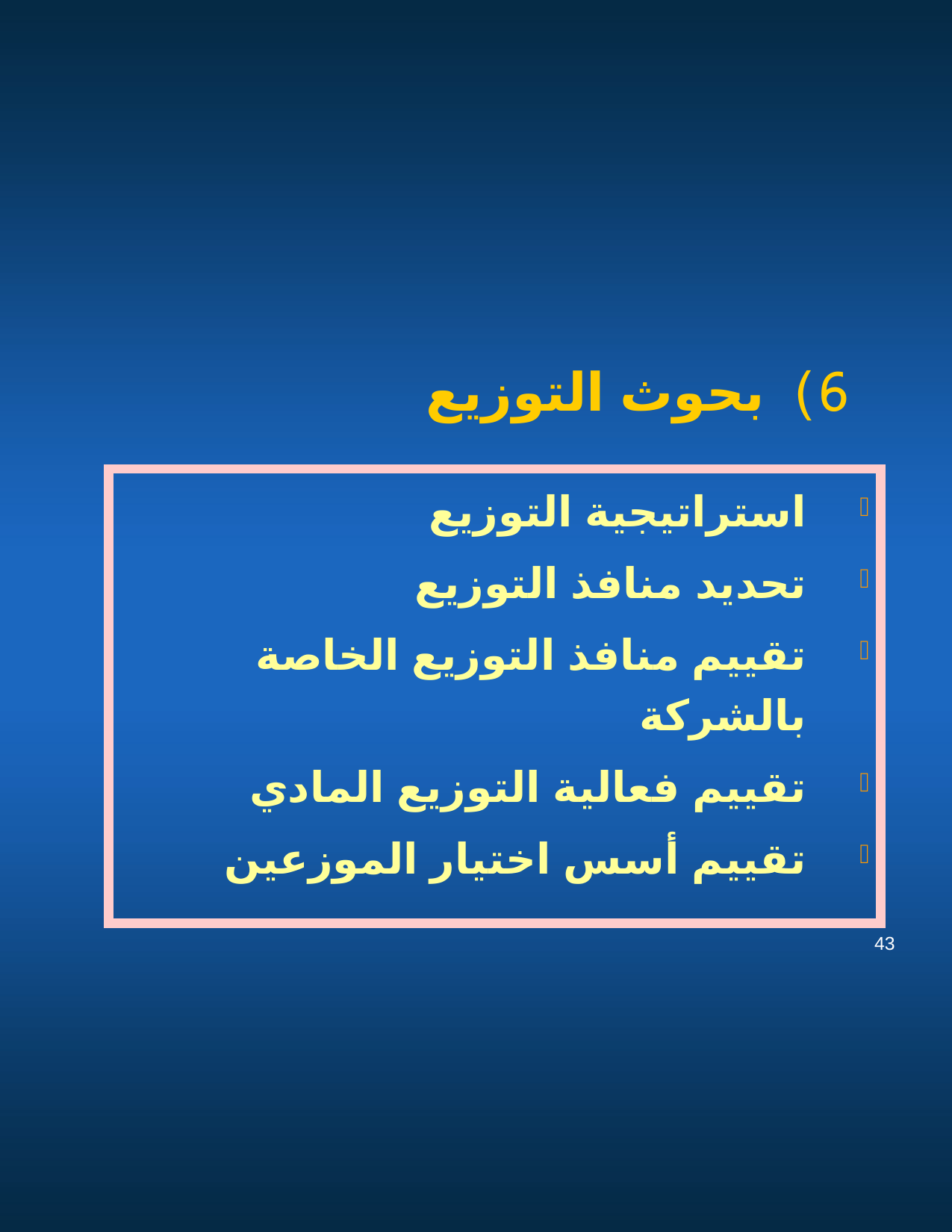

6)  بحوث التوزيع
استراتيجية التوزيع
تحديد منافذ التوزيع
تقييم منافذ التوزيع الخاصة بالشركة
تقييم فعالية التوزيع المادي
تقييم أسس اختيار الموزعين

43